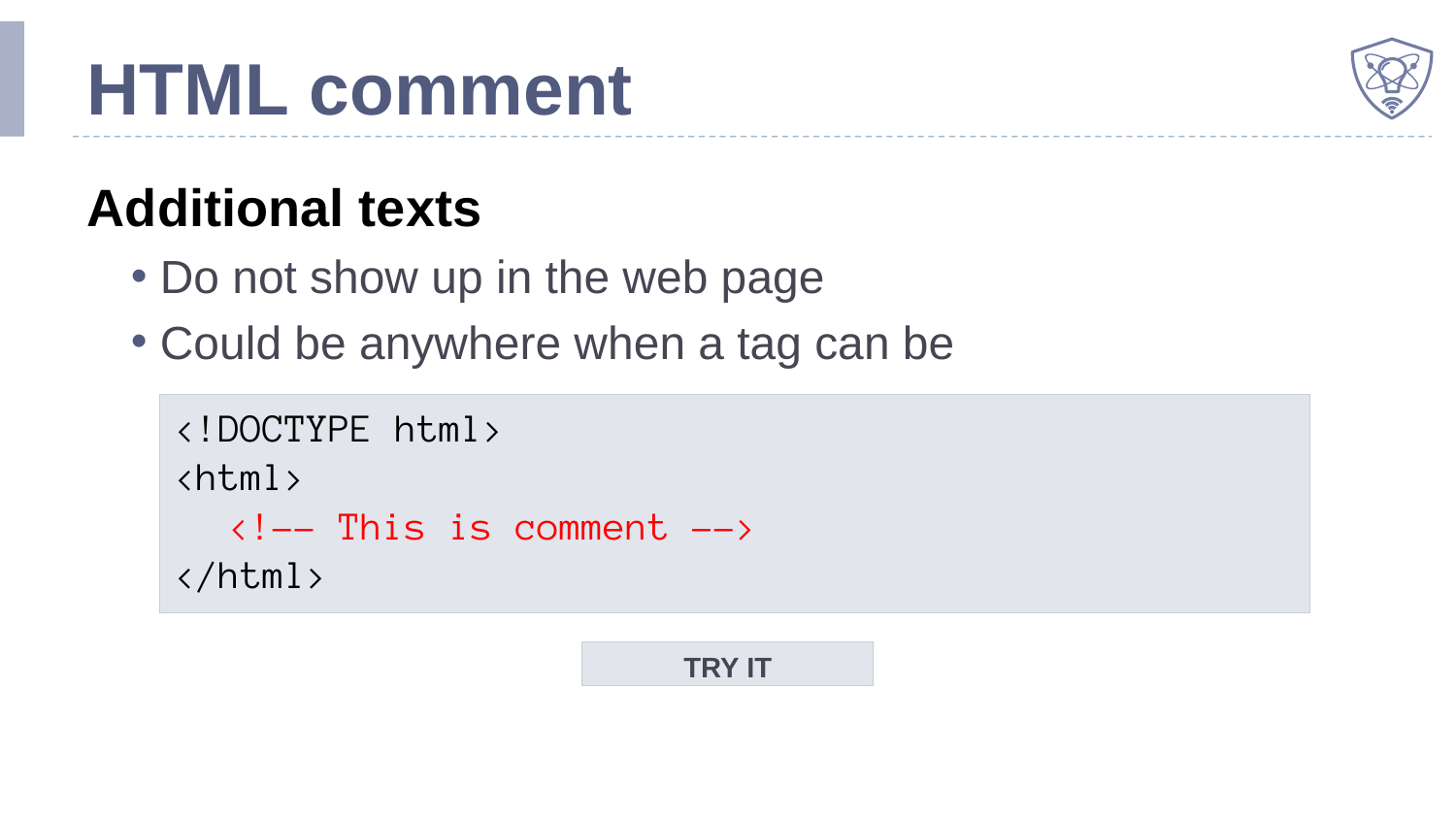

# HTML comment
Additional texts
Do not show up in the web page
Could be anywhere when a tag can be
<!DOCTYPE html>
<html>
	<!-- This is comment -->
</html>
TRY IT